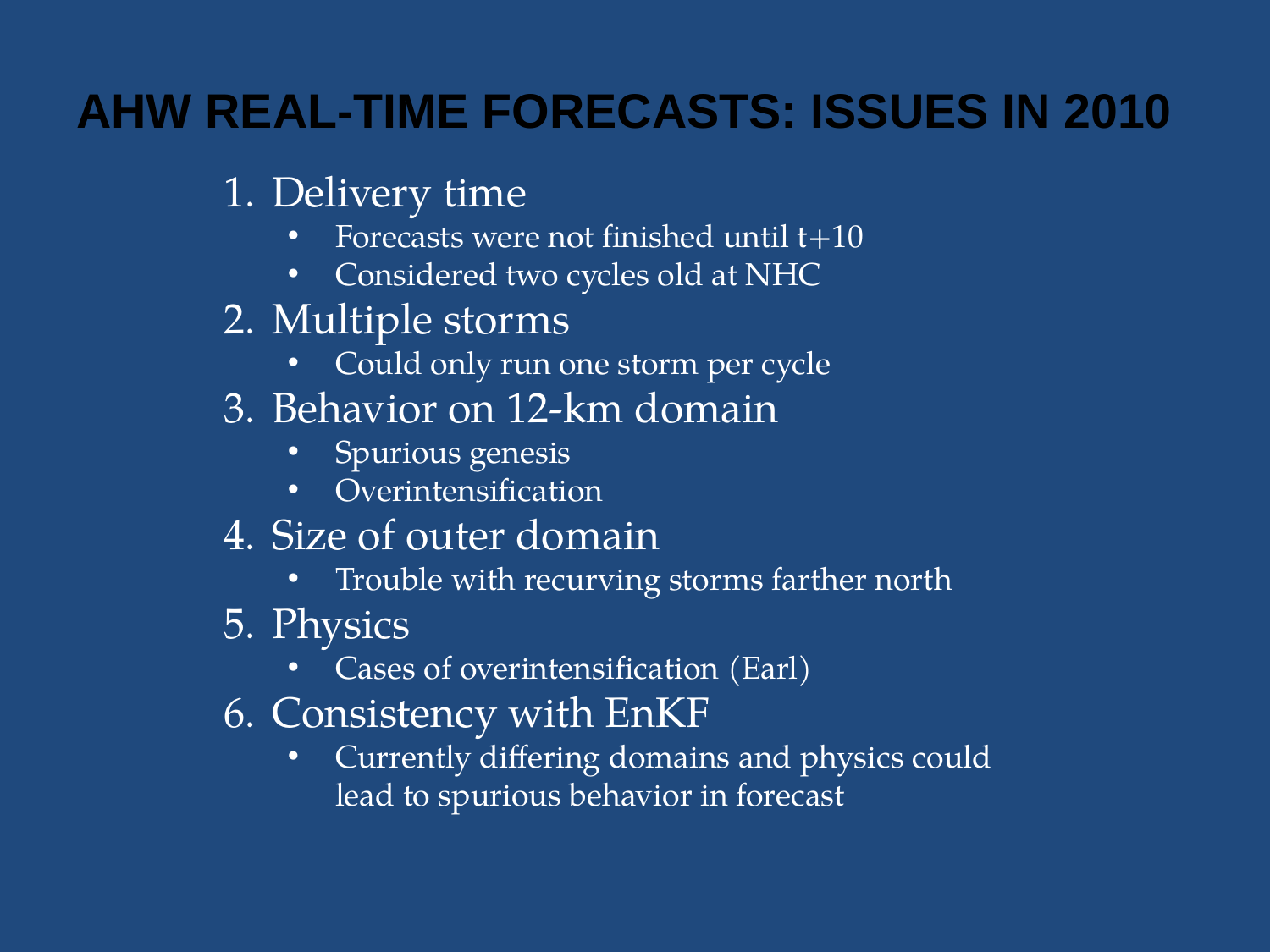

# AHW Real-time Forecasts: Issues in 2010
Delivery time
Forecasts were not finished until t+10
Considered two cycles old at NHC
Multiple storms
Could only run one storm per cycle
Behavior on 12-km domain
Spurious genesis
Overintensification
Size of outer domain
Trouble with recurving storms farther north
Physics
Cases of overintensification (Earl)
Consistency with EnKF
Currently differing domains and physics could lead to spurious behavior in forecast